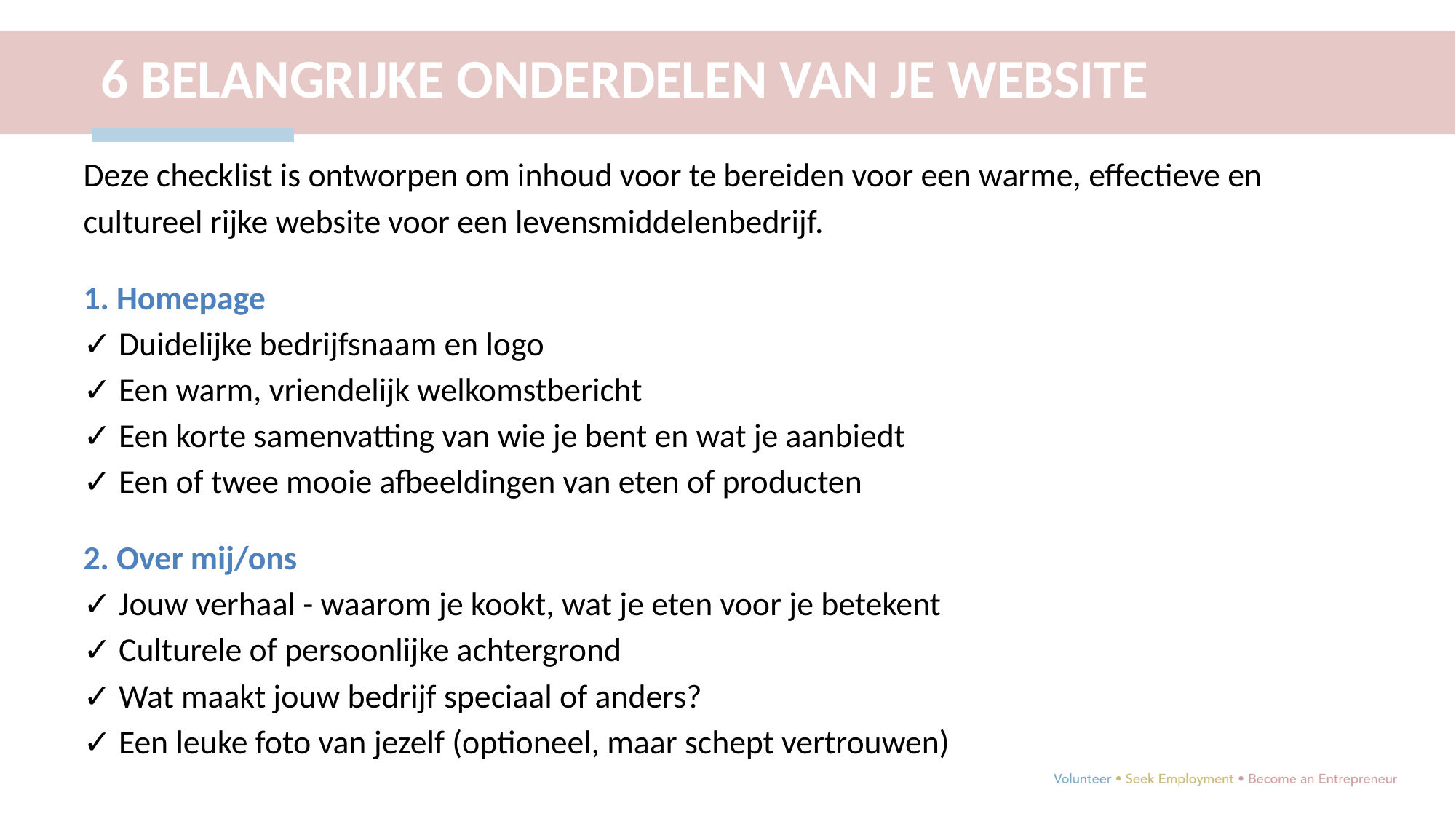

6 BELANGRIJKE ONDERDELEN VAN JE WEBSITE
Deze checklist is ontworpen om inhoud voor te bereiden voor een warme, effectieve en cultureel rijke website voor een levensmiddelenbedrijf.
1. Homepage
✓ Duidelijke bedrijfsnaam en logo
✓ Een warm, vriendelijk welkomstbericht
✓ Een korte samenvatting van wie je bent en wat je aanbiedt
✓ Een of twee mooie afbeeldingen van eten of producten
2. Over mij/ons
✓ Jouw verhaal - waarom je kookt, wat je eten voor je betekent
✓ Culturele of persoonlijke achtergrond
✓ Wat maakt jouw bedrijf speciaal of anders?
✓ Een leuke foto van jezelf (optioneel, maar schept vertrouwen)